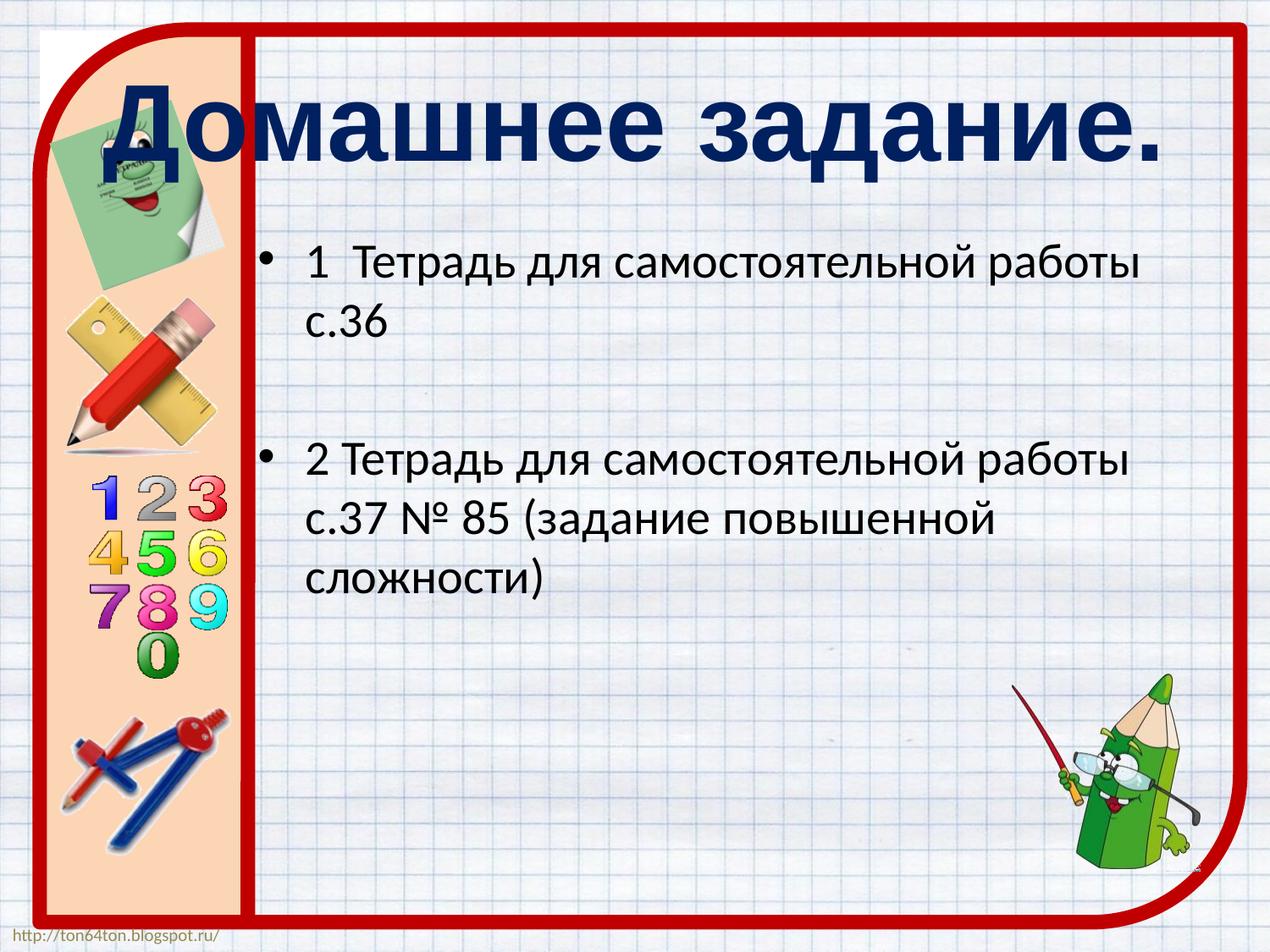

# Домашнее задание.
1  Тетрадь для самостоятельной работы с.36

2 Тетрадь для самостоятельной работы с.37 № 85 (задание повышенной сложности)